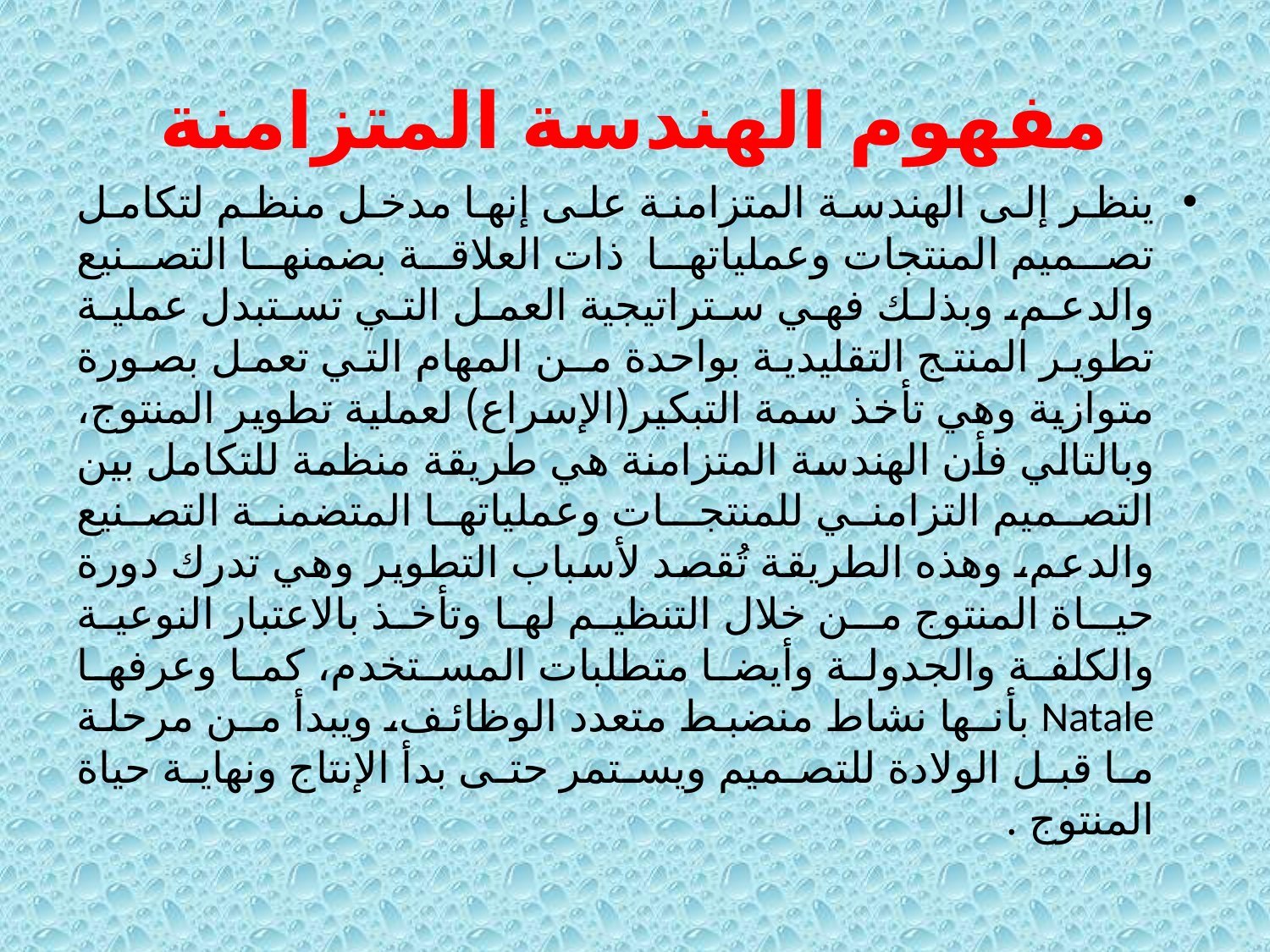

# مفهوم الهندسة المتزامنة
ينظر إلى الهندسة المتزامنة على إنها مدخل منظم لتكامل تصميم المنتجات وعملياتها  ذات العلاقة بضمنها التصنيع والدعم، وبذلك فهي ستراتيجية العمل التي تستبدل عملية تطوير المنتج التقليدية بواحدة مـن المهام التي تعمل بصورة متوازية وهي تأخذ سمة التبكير(الإسراع) لعملية تطوير المنتوج، وبالتالي فأن الهندسة المتزامنة هي طريقة منظمة للتكامل بين التصميم التزامني للمنتجـات وعملياتها المتضمنة التصنيع والدعم، وهذه الطريقة تُقصد لأسباب التطوير وهي تدرك دورة حيـاة المنتوج مـن خلال التنظيم لها وتأخذ بالاعتبار النوعية والكلفة والجدولة وأيضا متطلبات المستخدم، كما وعرفها Natale بأنـها نشاط منضبط متعدد الوظائف، ويبدأ مـن مرحلة ما قبل الولادة للتصميم ويستمر حتى بدأ الإنتاج ونهاية حياة المنتوج .